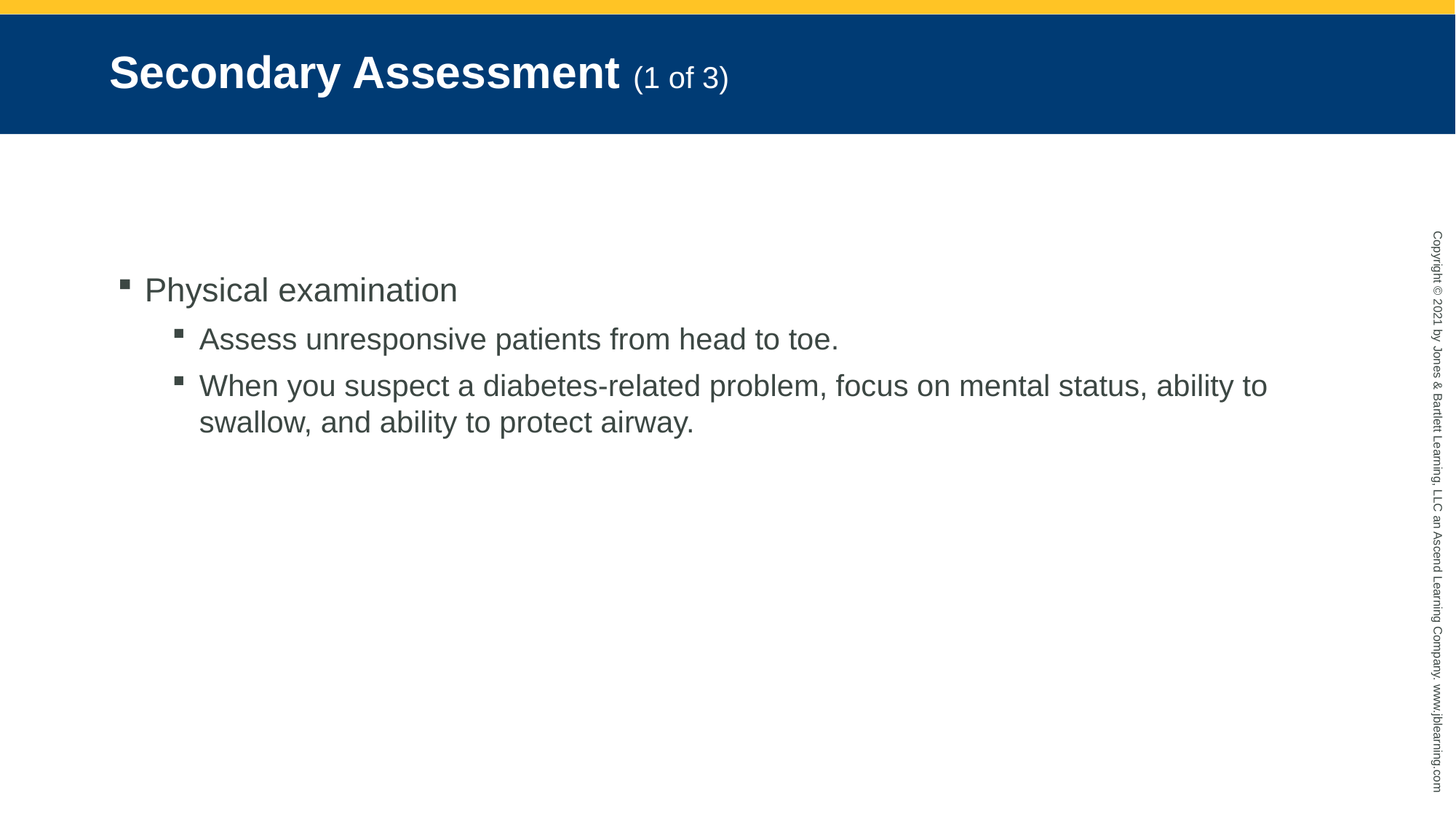

# Secondary Assessment (1 of 3)
Physical examination
Assess unresponsive patients from head to toe.
When you suspect a diabetes-related problem, focus on mental status, ability to swallow, and ability to protect airway.